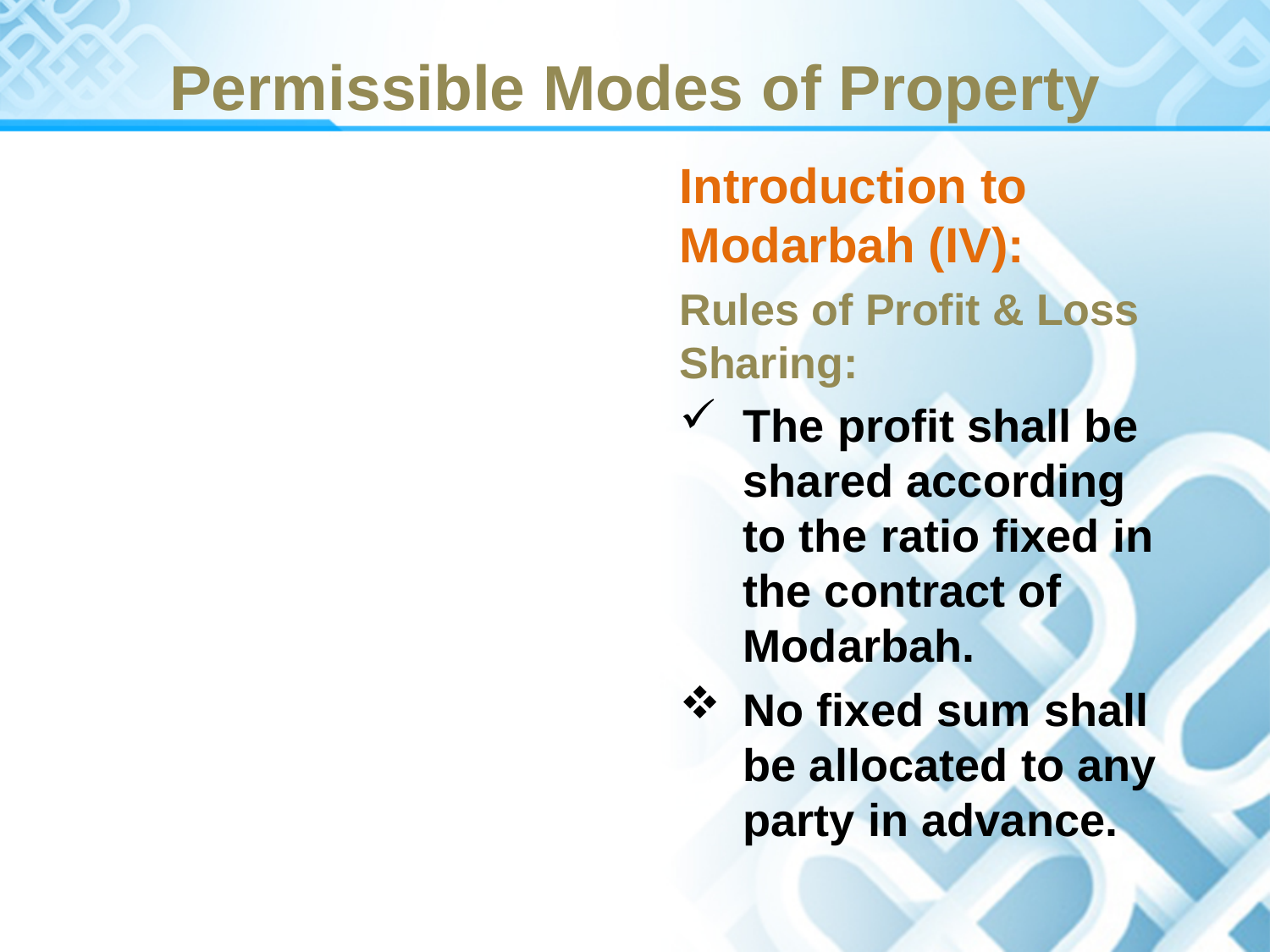

Permissible Modes of Property
Introduction to Modarbah (IV):
Rules of Profit & Loss Sharing:
The profit shall be shared according to the ratio fixed in the contract of Modarbah.
No fixed sum shall be allocated to any party in advance.